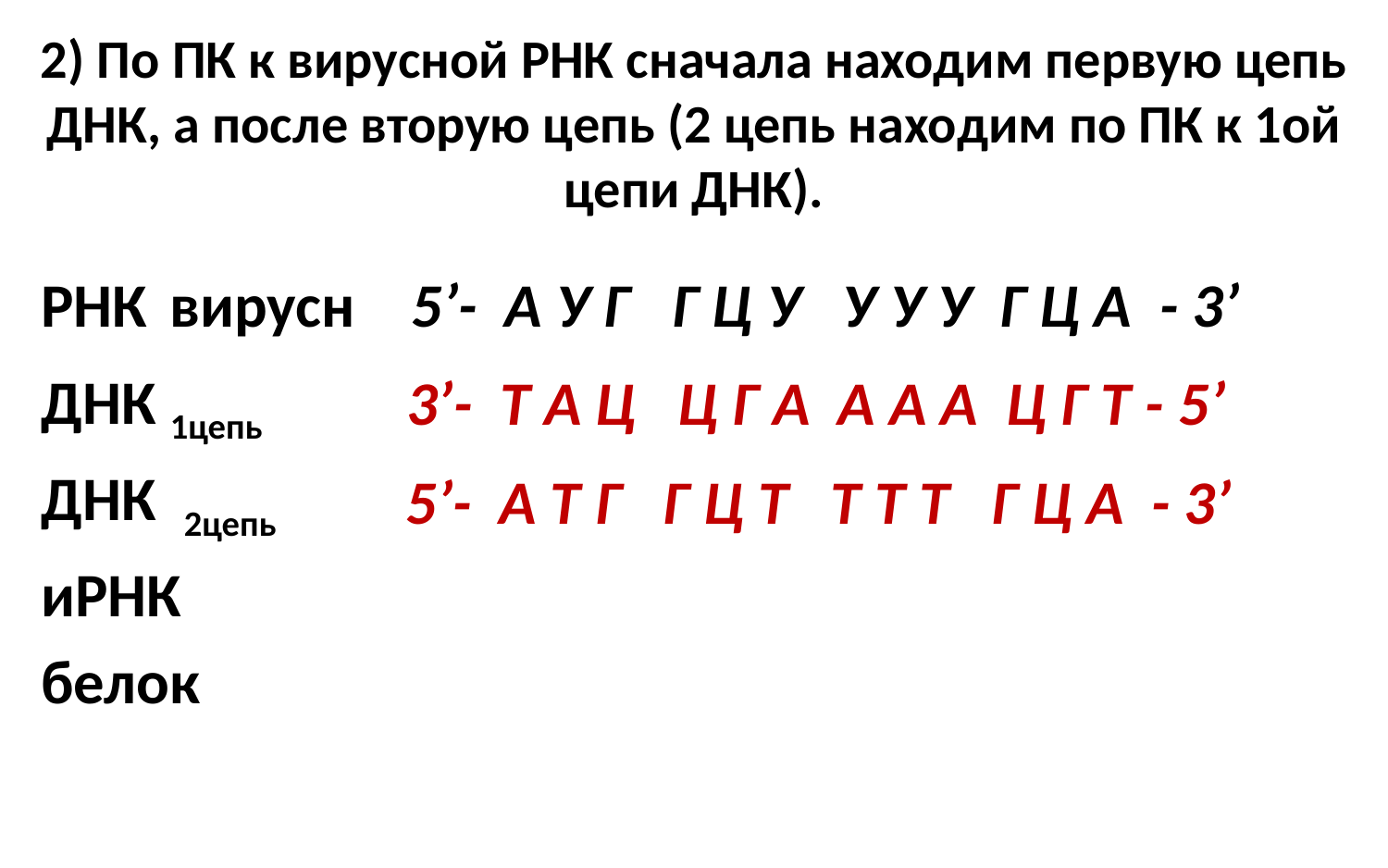

# 2) По ПК к вирусной РНК сначала находим первую цепь ДНК, а после вторую цепь (2 цепь находим по ПК к 1ой цепи ДНК).
РНК  вирусн    5’-  А У Г   Г Ц У   У У У  Г Ц А  - 3’
ДНК 1цепь
ДНК  2цепь
иРНК
белок

3’-  Т А Ц   Ц Г А  А А А  Ц Г Т - 5’
5’-  А Т Г   Г Ц Т   Т Т Т   Г Ц А  - 3’